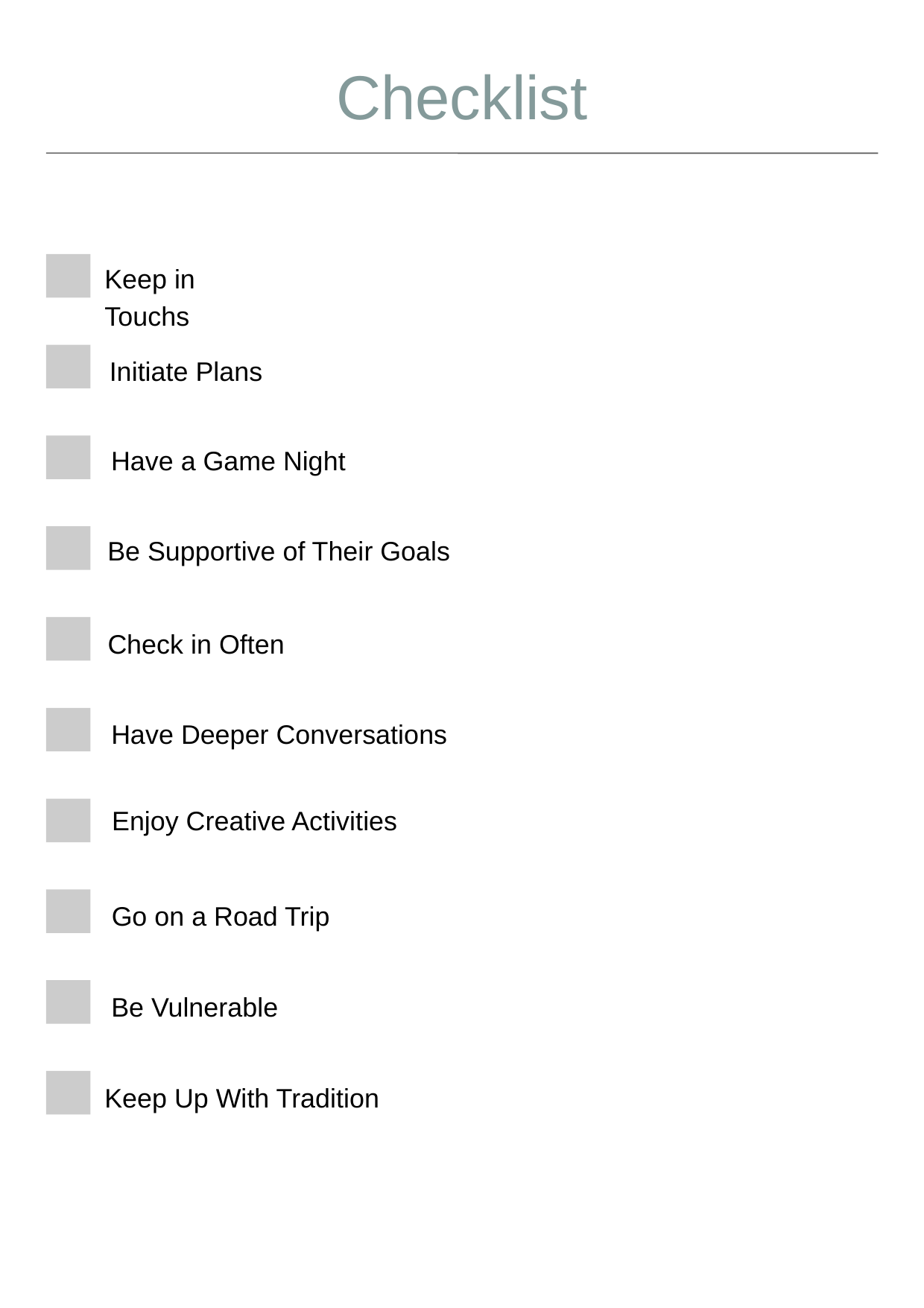

Checklist

Keep in Touchs

Initiate Plans

Have a Game Night

Be Supportive of Their Goals

Check in Often

Have Deeper Conversations
Enjoy Creative Activities

Go on a Road Trip

Be Vulnerable

Keep Up With Tradition